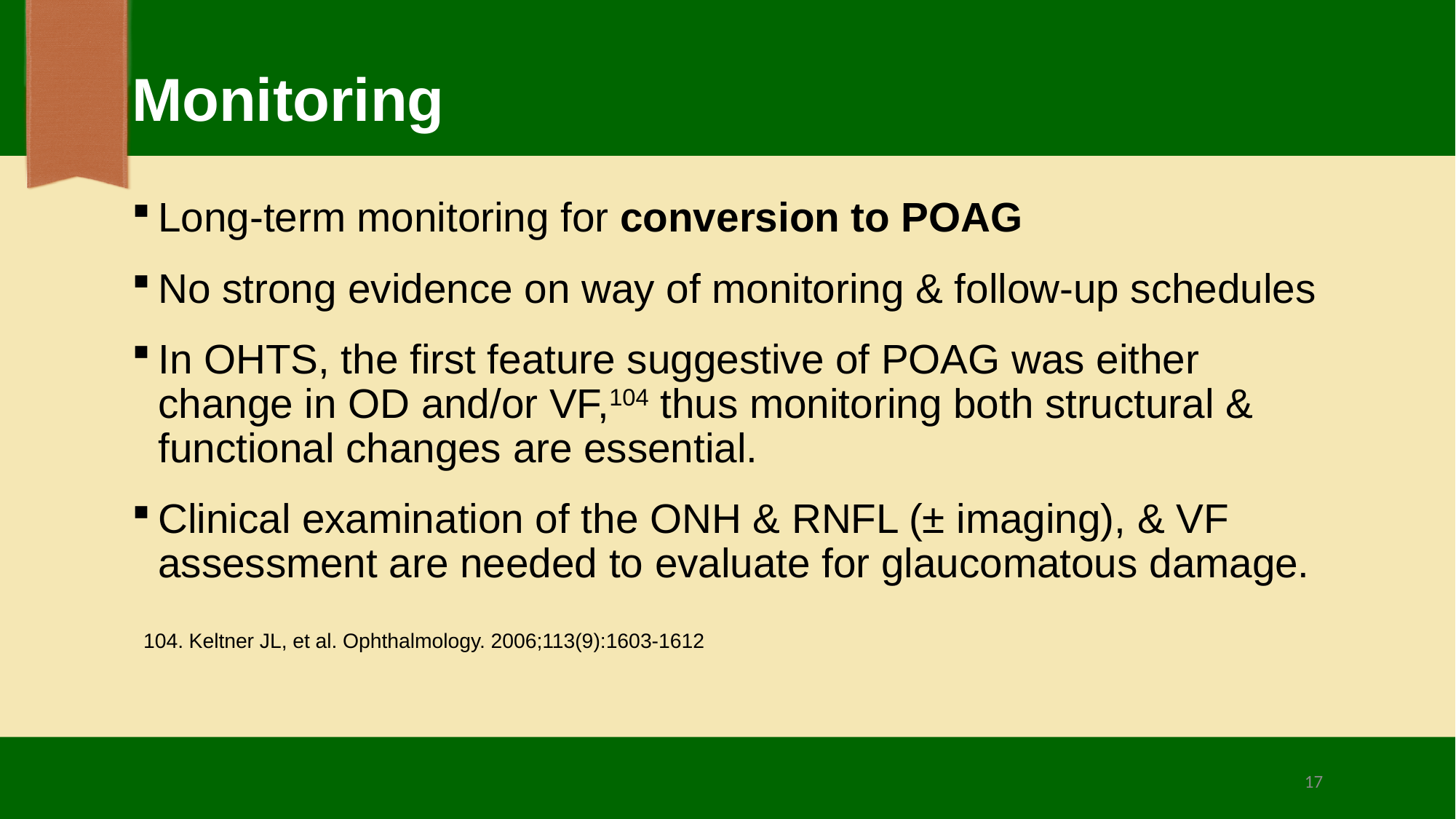

# Monitoring
Long-term monitoring for conversion to POAG
No strong evidence on way of monitoring & follow-up schedules
In OHTS, the first feature suggestive of POAG was either change in OD and/or VF,104 thus monitoring both structural & functional changes are essential.
Clinical examination of the ONH & RNFL (± imaging), & VF assessment are needed to evaluate for glaucomatous damage.
 104. Keltner JL, et al. Ophthalmology. 2006;113(9):1603-1612
17